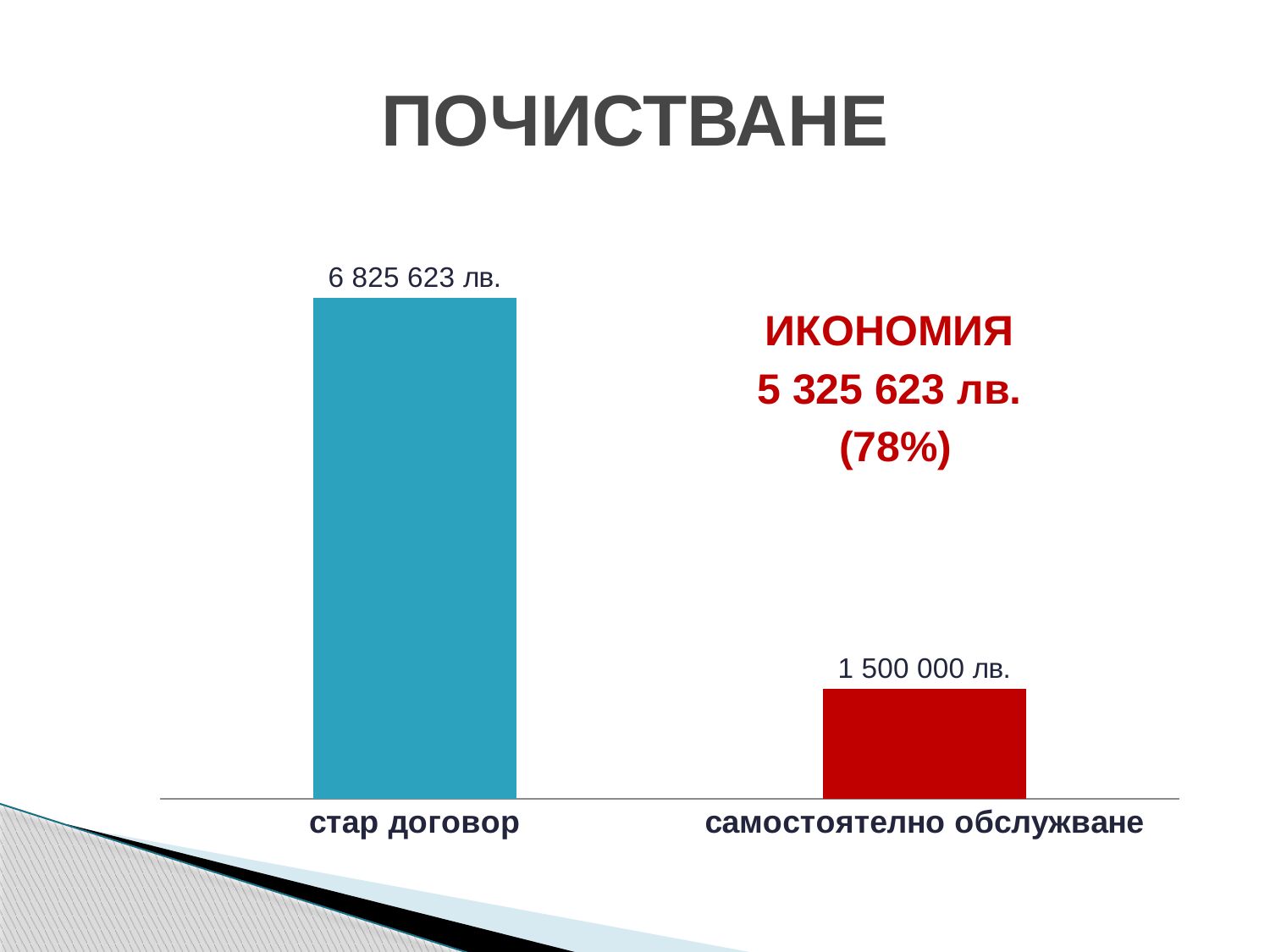

# ПОЧИСТВАНЕ

### Chart

| Category |  |
|---|---|
| стар договор | 6825623.0 |
| самостоятелно обслужване | 1500000.0 |
ИКОНОМИЯ
5 325 623 лв.
(78%)